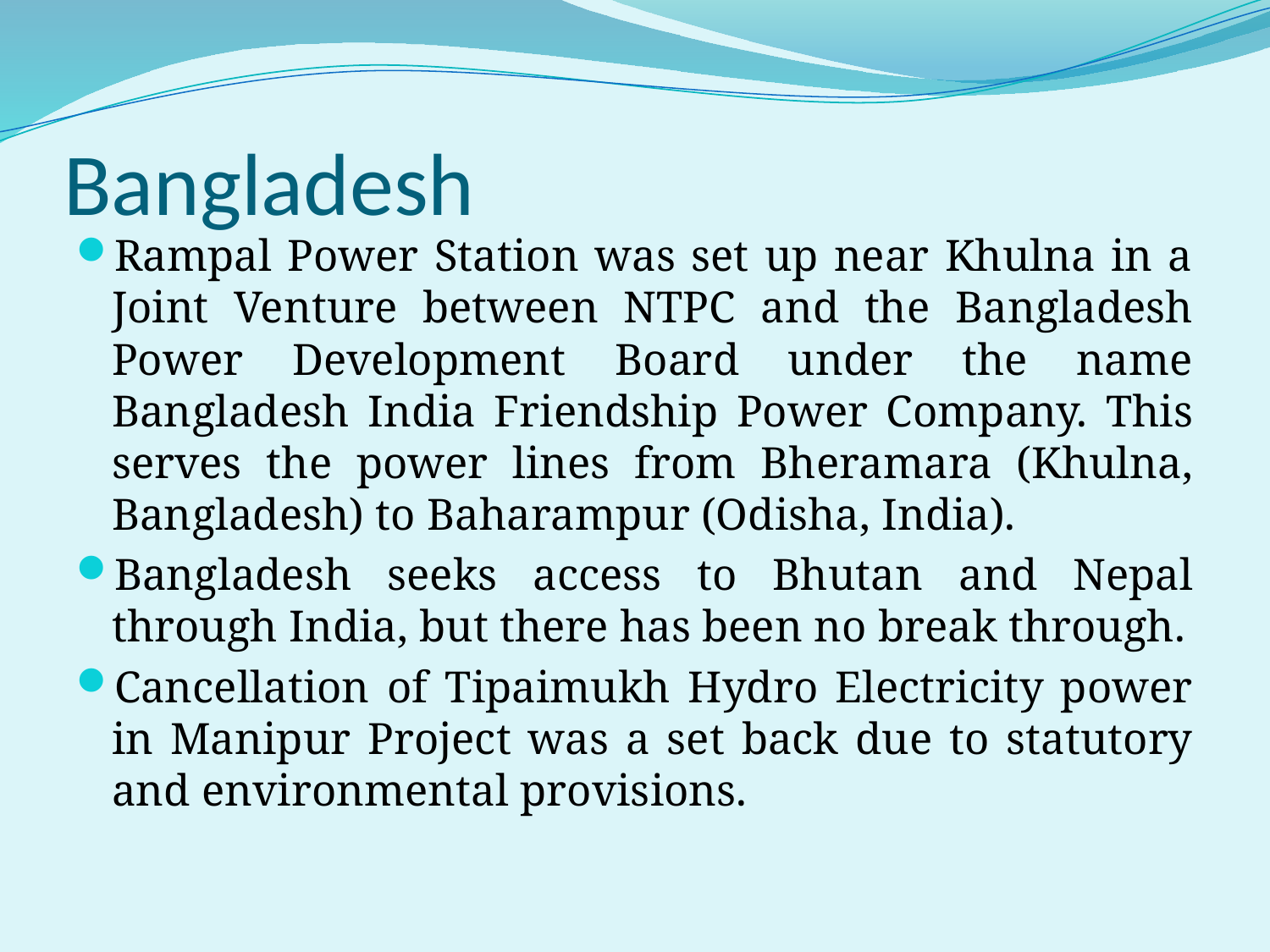

# Bangladesh
Rampal Power Station was set up near Khulna in a Joint Venture between NTPC and the Bangladesh Power Development Board under the name Bangladesh India Friendship Power Company. This serves the power lines from Bheramara (Khulna, Bangladesh) to Baharampur (Odisha, India).
Bangladesh seeks access to Bhutan and Nepal through India, but there has been no break through.
Cancellation of Tipaimukh Hydro Electricity power in Manipur Project was a set back due to statutory and environmental provisions.